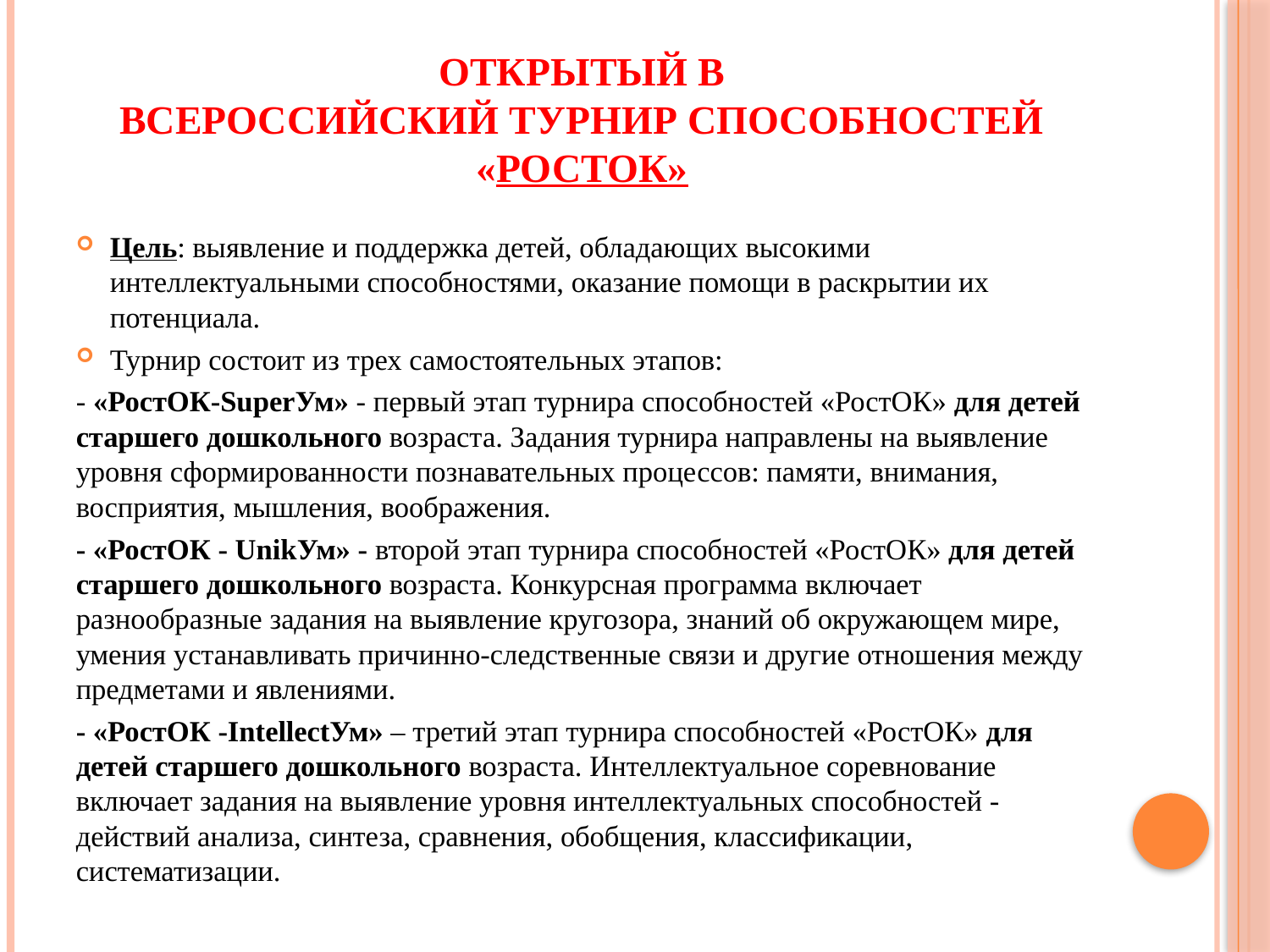

# Открытый в Всероссийский турнир способностей «РОСТОК»
Цель: выявление и поддержка детей, обладающих высокими интеллектуальными способностями, оказание помощи в раскрытии их потенциала.
Турнир состоит из трех самостоятельных этапов:
- «РостОК-SuperУм» - первый этап турнира способностей «РостОК» для детей старшего дошкольного возраста. Задания турнира направлены на выявление уровня сформированности познавательных процессов: памяти, внимания, восприятия, мышления, воображения.
- «РостОК - UnikУм» - второй этап турнира способностей «РостОК» для детей старшего дошкольного возраста. Конкурсная программа включает разнообразные задания на выявление кругозора, знаний об окружающем мире, умения устанавливать причинно-следственные связи и другие отношения между предметами и явлениями.
- «РостОК -IntellectУм» – третий этап турнира способностей «РостОК» для детей старшего дошкольного возраста. Интеллектуальное соревнование включает задания на выявление уровня интеллектуальных способностей - действий анализа, синтеза, сравнения, обобщения, классификации, систематизации.